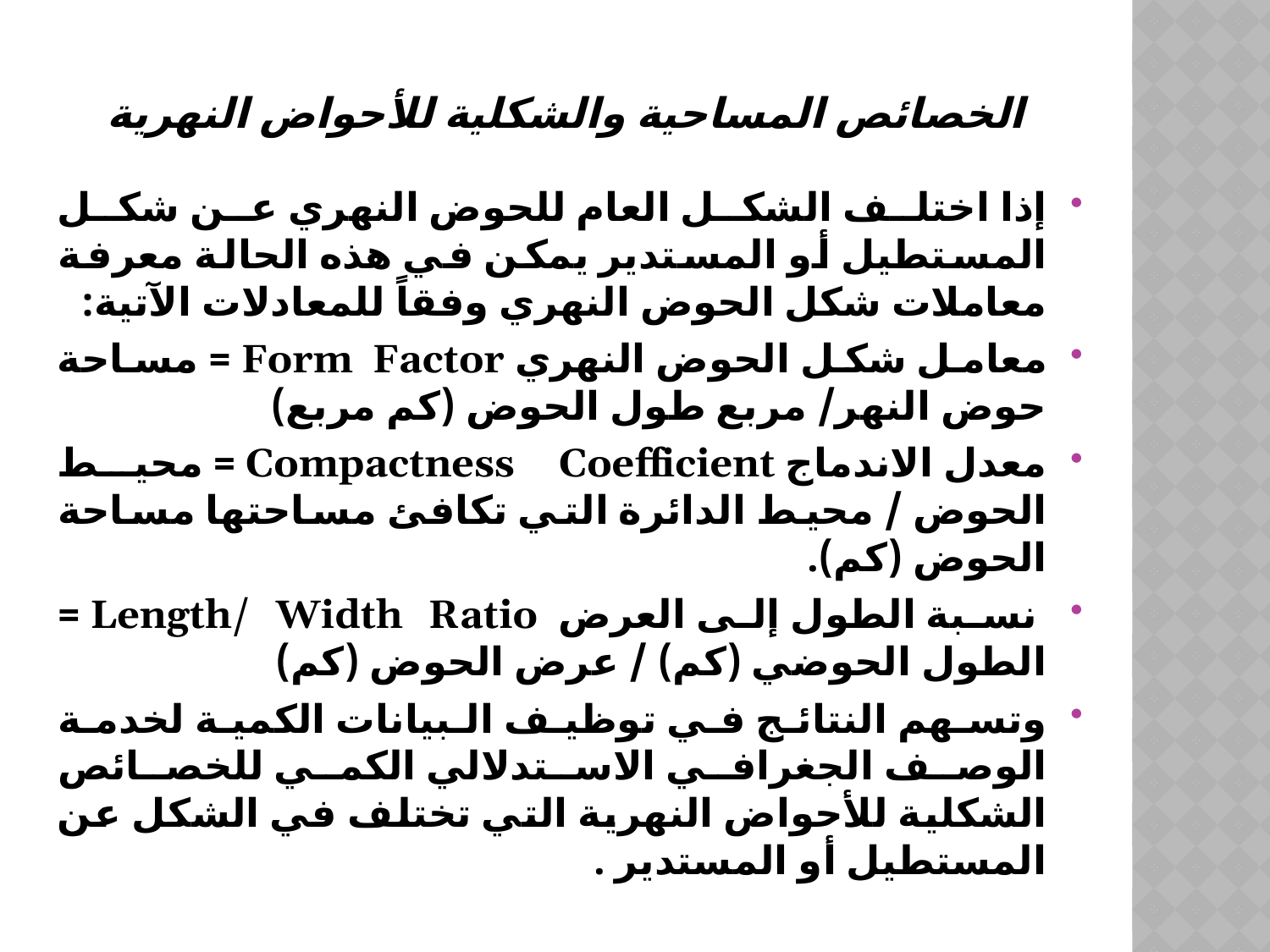

# الخصائص المساحية والشكلية للأحواض النهرية
إذا اختلف الشكل العام للحوض النهري عن شكل المستطيل أو المستدير يمكن في هذه الحالة معرفة معاملات شكل الحوض النهري وفقاً للمعادلات الآتية:
معامل شكل الحوض النهري Form Factor = مساحة حوض النهر/ مربع طول الحوض (كم مربع)
معدل الاندماج Compactness Coefficient = محيط الحوض / محيط الدائرة التي تكافئ مساحتها مساحة الحوض (كم).
 نسبة الطول إلى العرض  Length/ Width Ratio = الطول الحوضي (كم) / عرض الحوض (كم)
وتسهم النتائج في توظيف البيانات الكمية لخدمة الوصف الجغرافي الاستدلالي الكمي للخصائص الشكلية للأحواض النهرية التي تختلف في الشكل عن المستطيل أو المستدير .